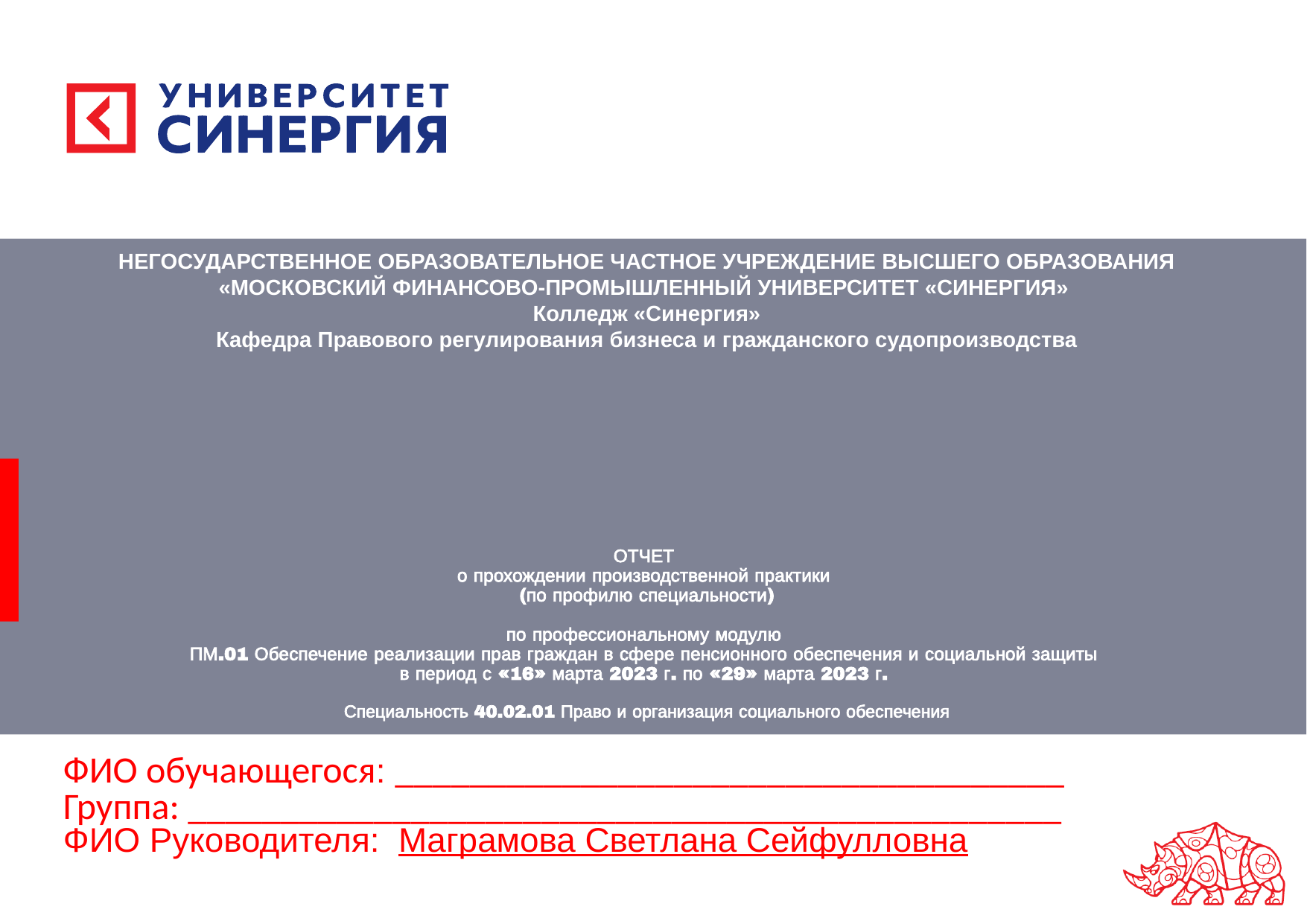

НЕГОСУДАРСТВЕННОЕ ОБРАЗОВАТЕЛЬНОЕ ЧАСТНОЕ УЧРЕЖДЕНИЕ ВЫСШЕГО ОБРАЗОВАНИЯ
«МОСКОВСКИЙ ФИНАНСОВО-ПРОМЫШЛЕННЫЙ УНИВЕРСИТЕТ «СИНЕРГИЯ»
Колледж «Синергия»
Кафедра Правового регулирования бизнеса и гражданского судопроизводства
# ОТЧЕТ о прохождении производственной практики (по профилю специальности) по профессиональному модулю ПМ.01 Обеспечение реализации прав граждан в сфере пенсионного обеспечения и социальной защиты в период с «16» марта 2023 г. по «29» марта 2023 г. Специальность 40.02.01 Право и организация социального обеспечения

ФИО обучающегося: ____________________________________
Группа: _______________________________________________
ФИО Руководителя:  Маграмова Светлана Сейфулловна